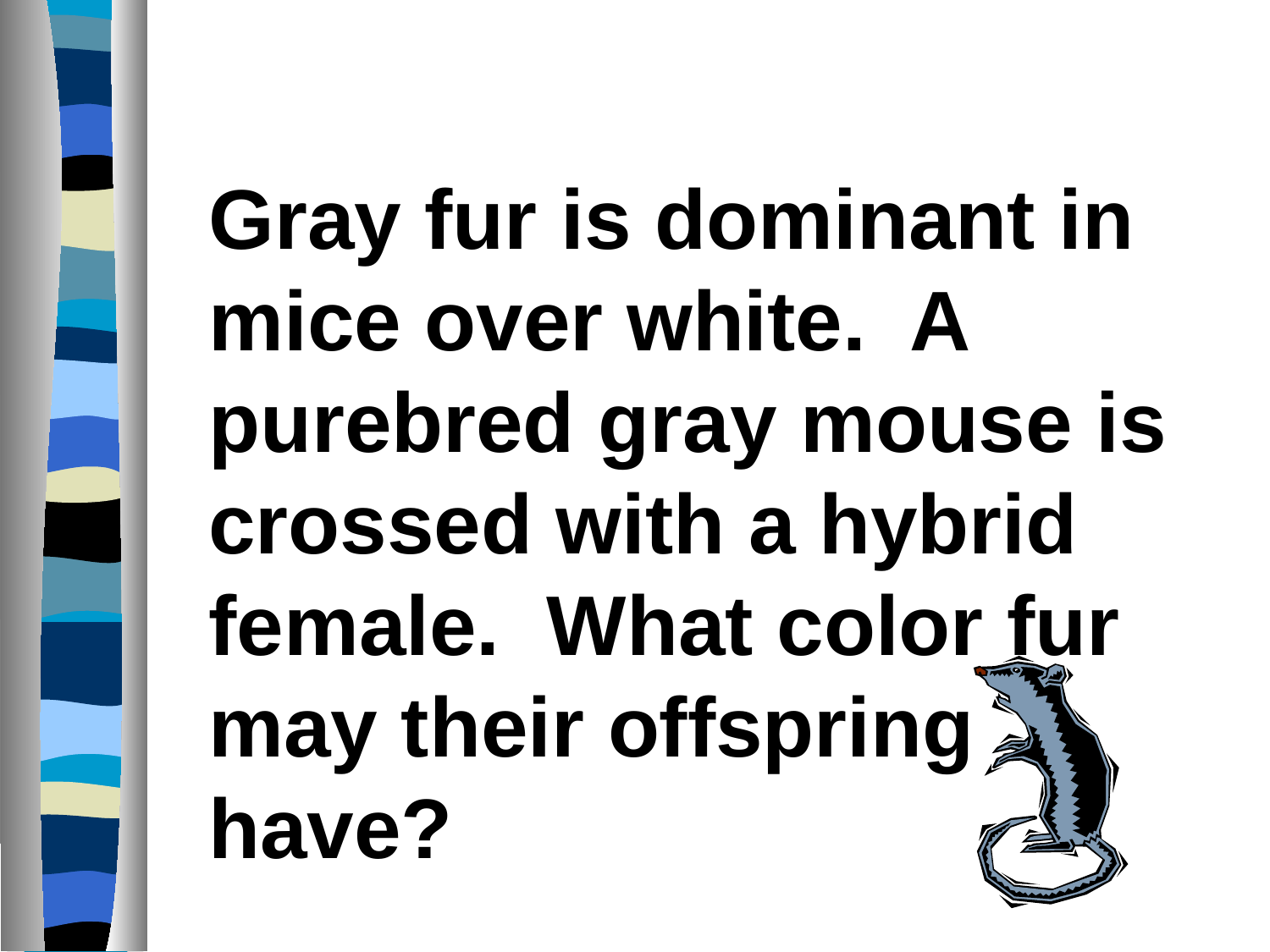

Gray fur is dominant in mice over white.  A purebred gray mouse is crossed with a hybrid female.  What color fur may their offspring have?